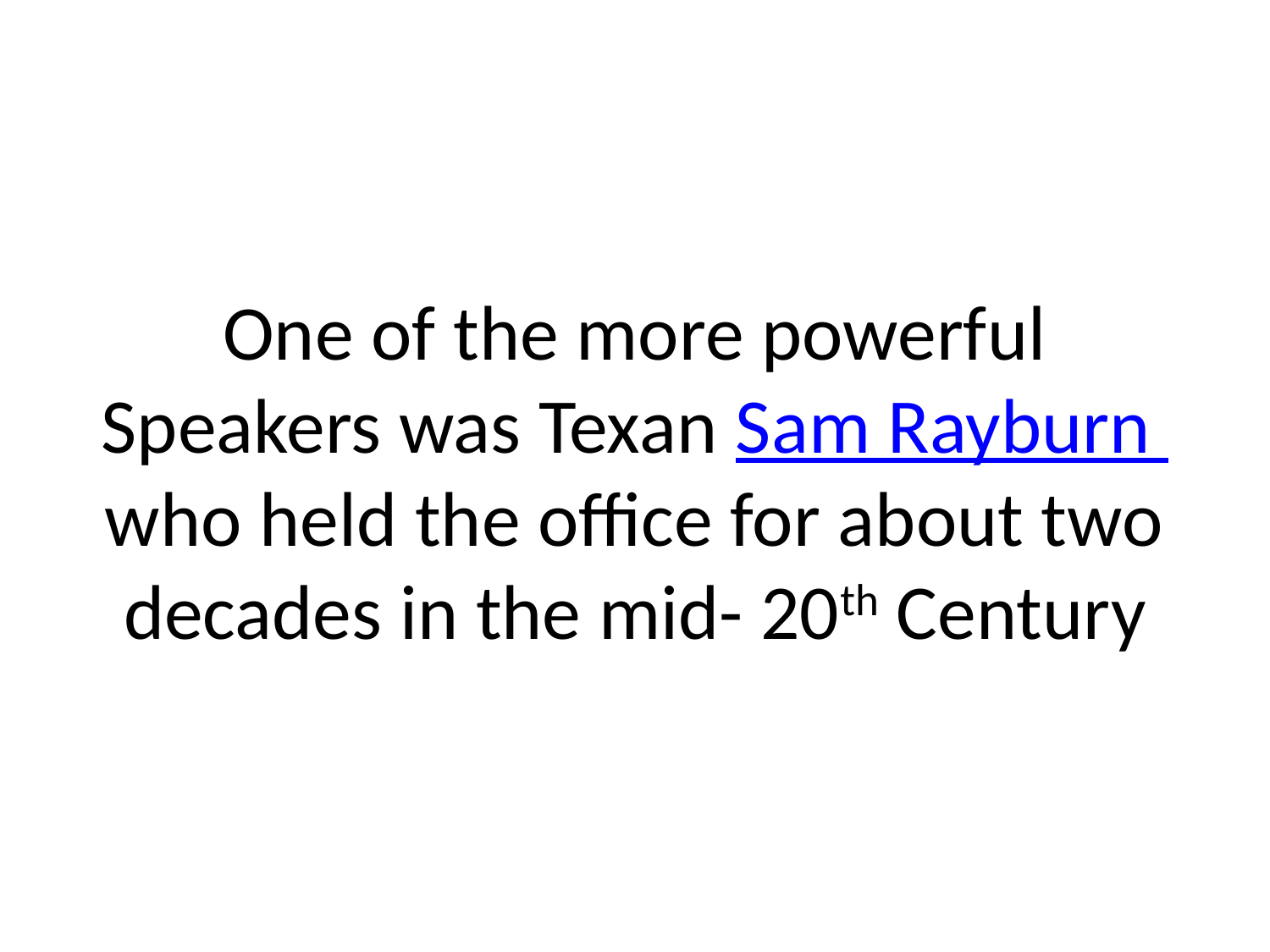

# One of the more powerful Speakers was Texan Sam Rayburn who held the office for about two decades in the mid- 20th Century